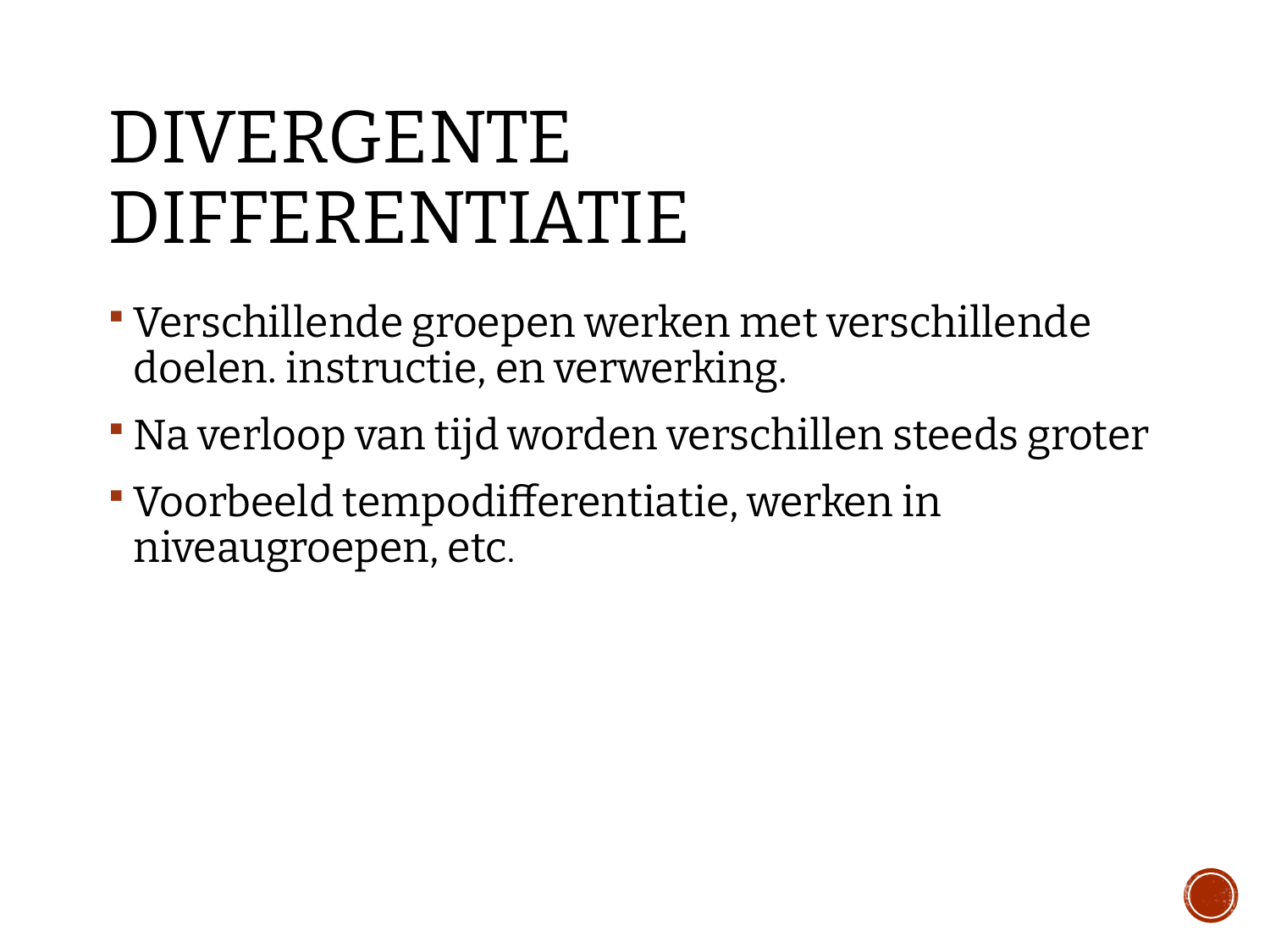

# Divergente differentiatie
Verschillende groepen werken met verschillende doelen. instructie, en verwerking.
Na verloop van tijd worden verschillen steeds groter
Voorbeeld tempodifferentiatie, werken in niveaugroepen, etc.